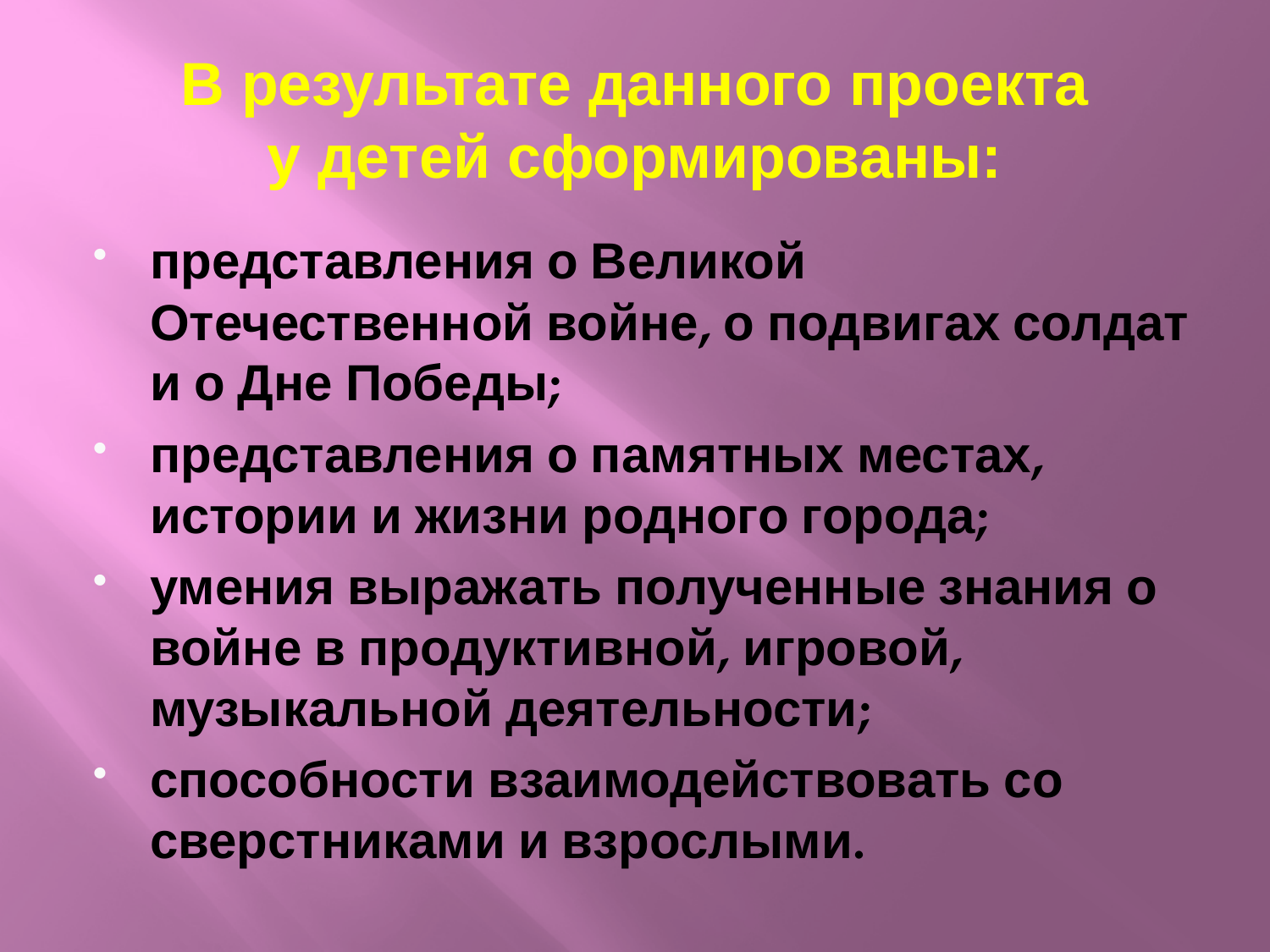

# В результате данного проекта у детей сформированы:
представления о Великой Отечественной войне, о подвигах солдат и о Дне Победы;
представления о памятных местах, истории и жизни родного города;
умения выражать полученные знания о войне в продуктивной, игровой, музыкальной деятельности;
способности взаимодействовать со сверстниками и взрослыми.